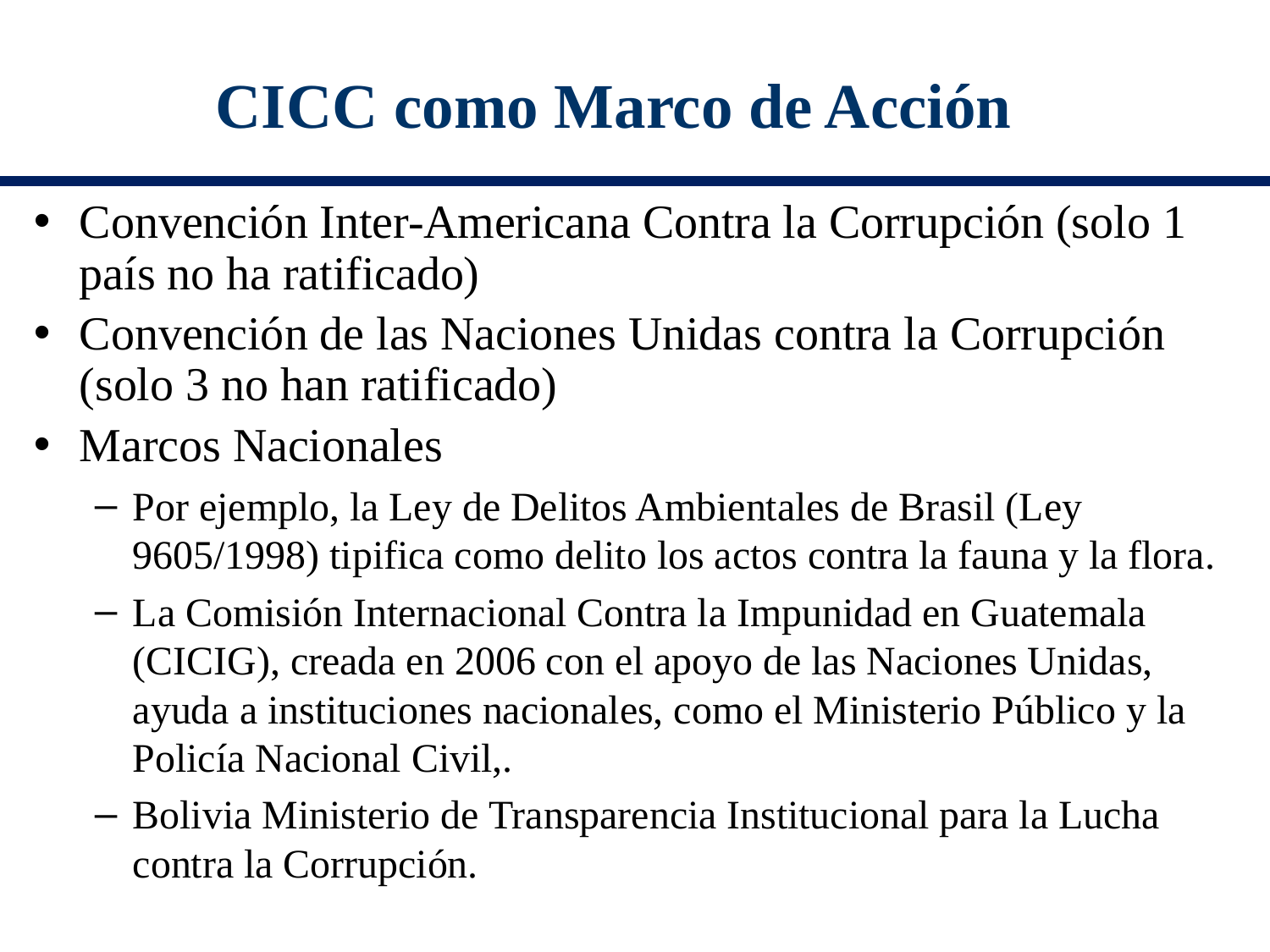

# CICC como Marco de Acción

Convención Inter-Americana Contra la Corrupción (solo 1 país no ha ratificado)
Convención de las Naciones Unidas contra la Corrupción (solo 3 no han ratificado)
Marcos Nacionales
Por ejemplo, la Ley de Delitos Ambientales de Brasil (Ley 9605/1998) tipifica como delito los actos contra la fauna y la flora.
La Comisión Internacional Contra la Impunidad en Guatemala (CICIG), creada en 2006 con el apoyo de las Naciones Unidas, ayuda a instituciones nacionales, como el Ministerio Público y la Policía Nacional Civil,.
Bolivia Ministerio de Transparencia Institucional para la Lucha contra la Corrupción.